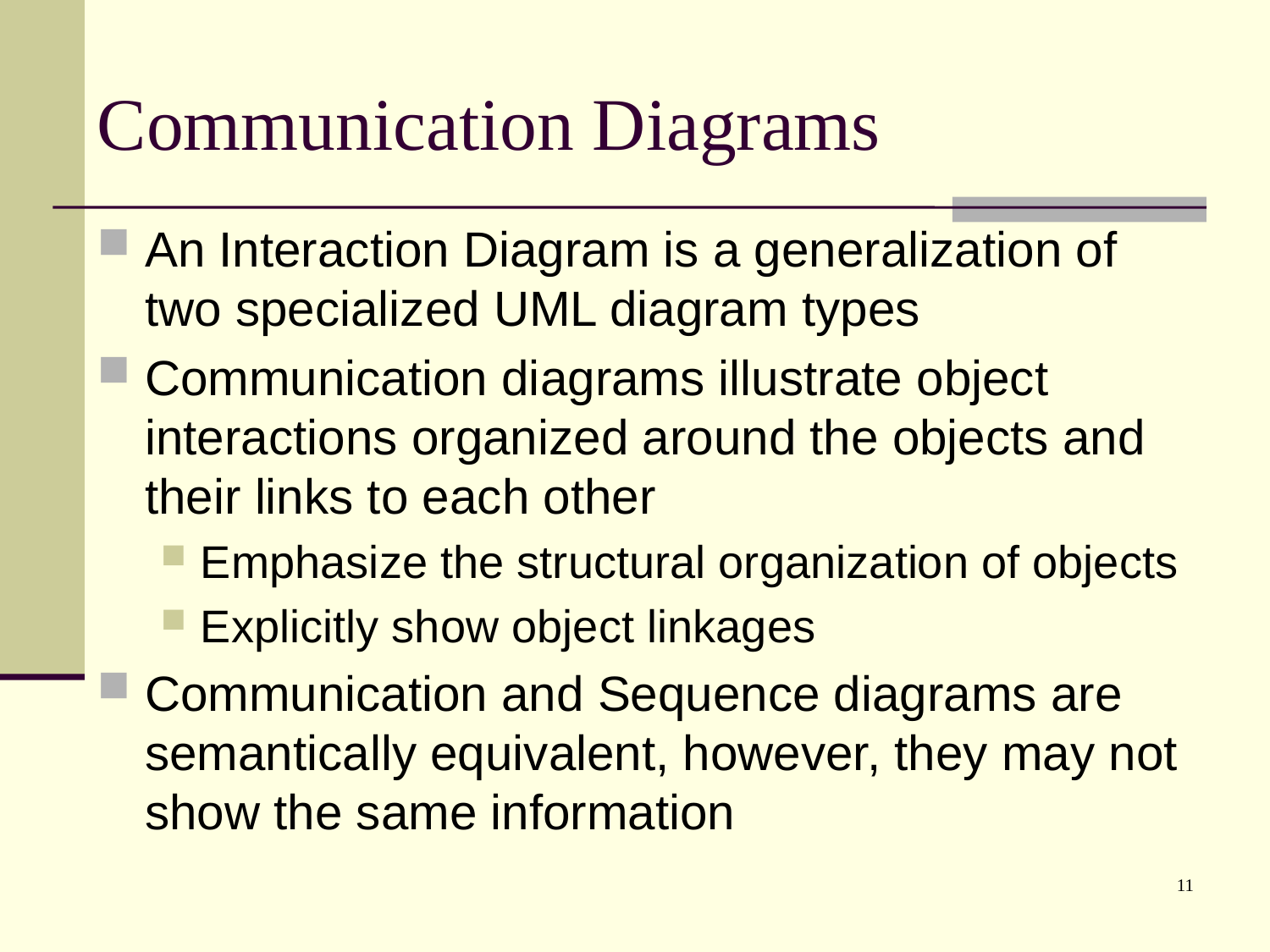

# Communication Diagrams
An Interaction Diagram is a generalization of two specialized UML diagram types
Communication diagrams illustrate object interactions organized around the objects and their links to each other
Emphasize the structural organization of objects
Explicitly show object linkages
Communication and Sequence diagrams are semantically equivalent, however, they may not show the same information

11